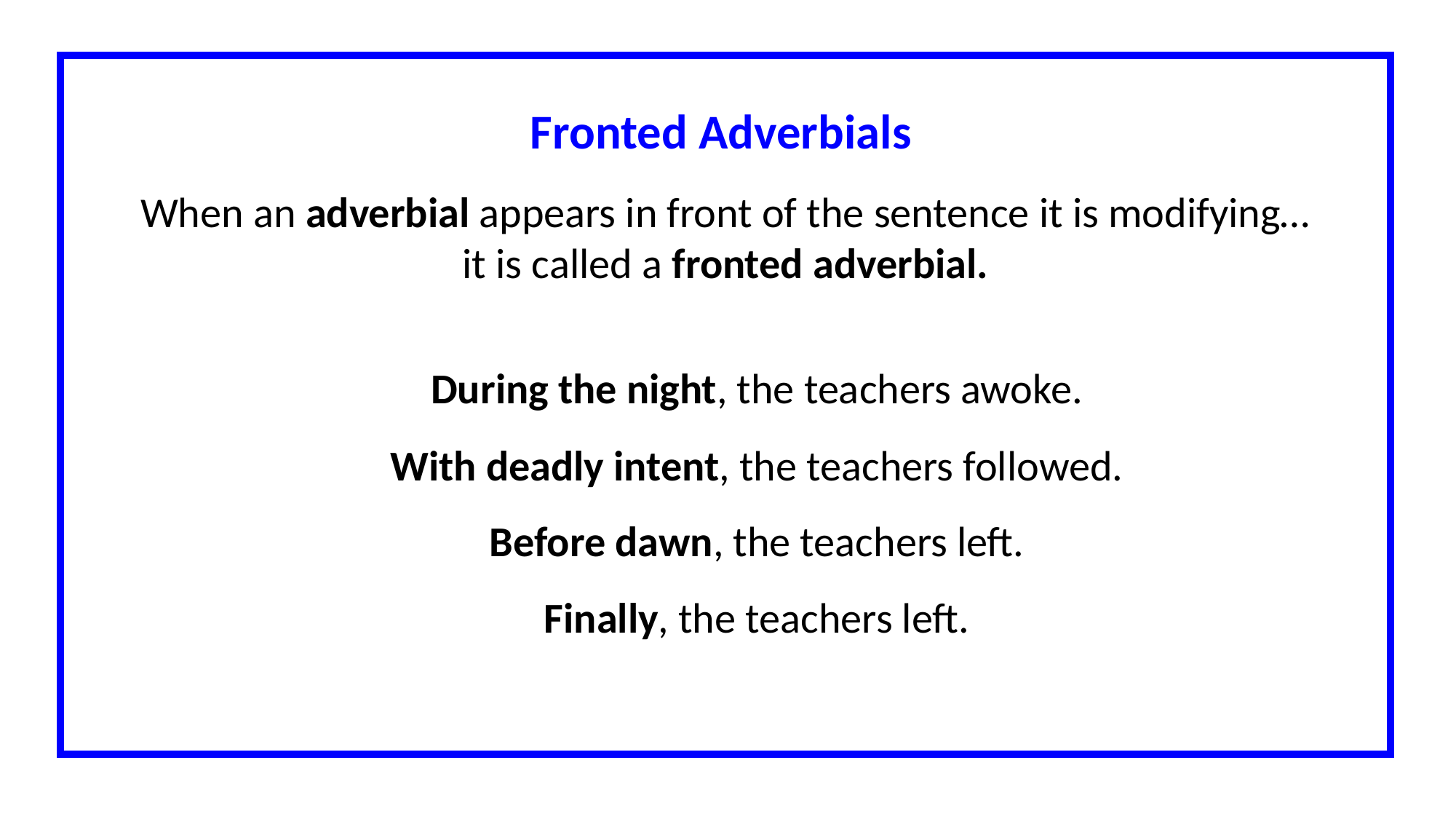

Fronted Adverbials
When an adverbial appears in front of the sentence it is modifying…
it is called a fronted adverbial.
During the night, the teachers awoke.
With deadly intent, the teachers followed.
Before dawn, the teachers left.
Finally, the teachers left.